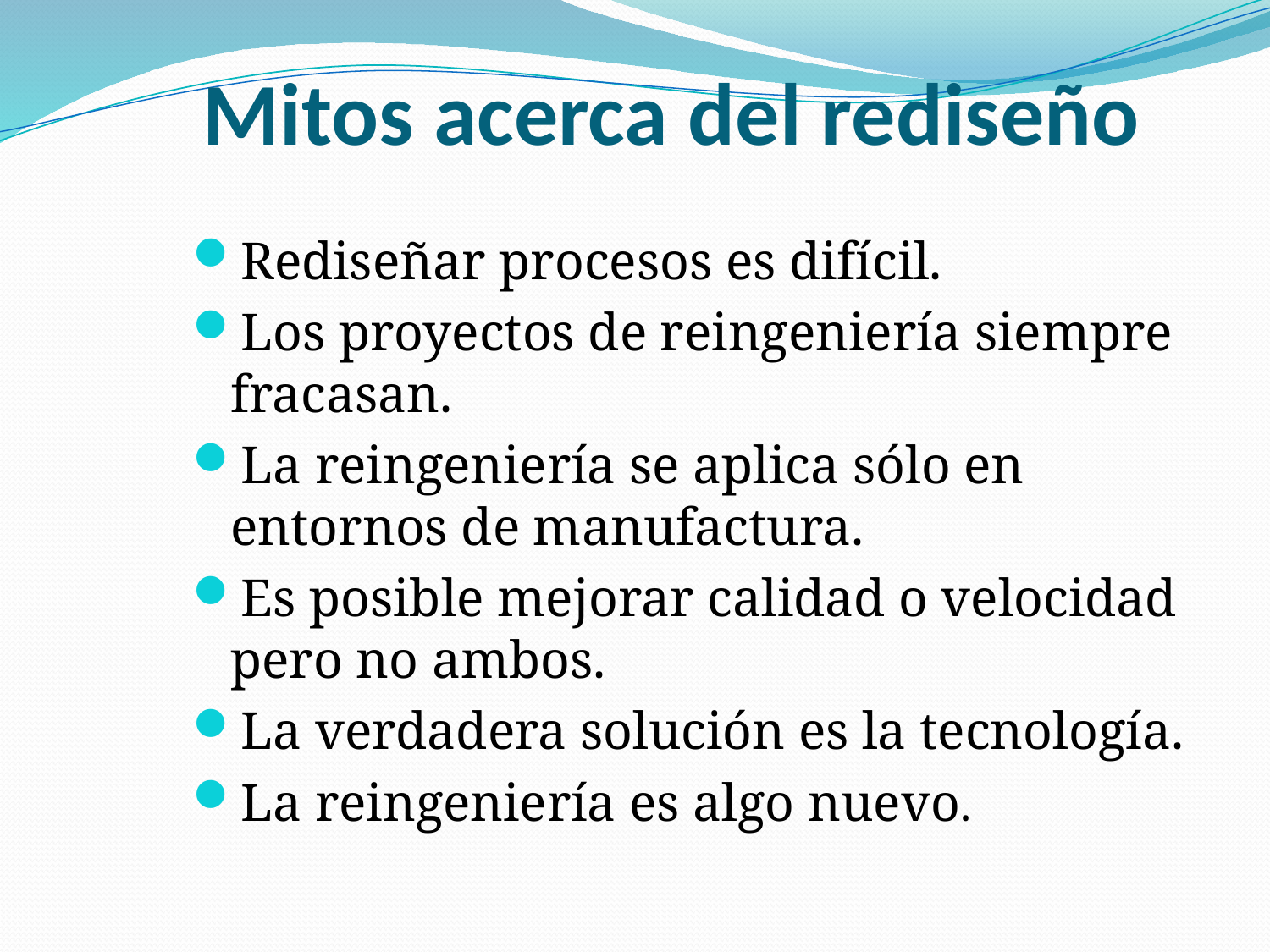

# Mitos acerca del rediseño
Rediseñar procesos es difícil.
Los proyectos de reingeniería siempre fracasan.
La reingeniería se aplica sólo en entornos de manufactura.
Es posible mejorar calidad o velocidad pero no ambos.
La verdadera solución es la tecnología.
La reingeniería es algo nuevo.